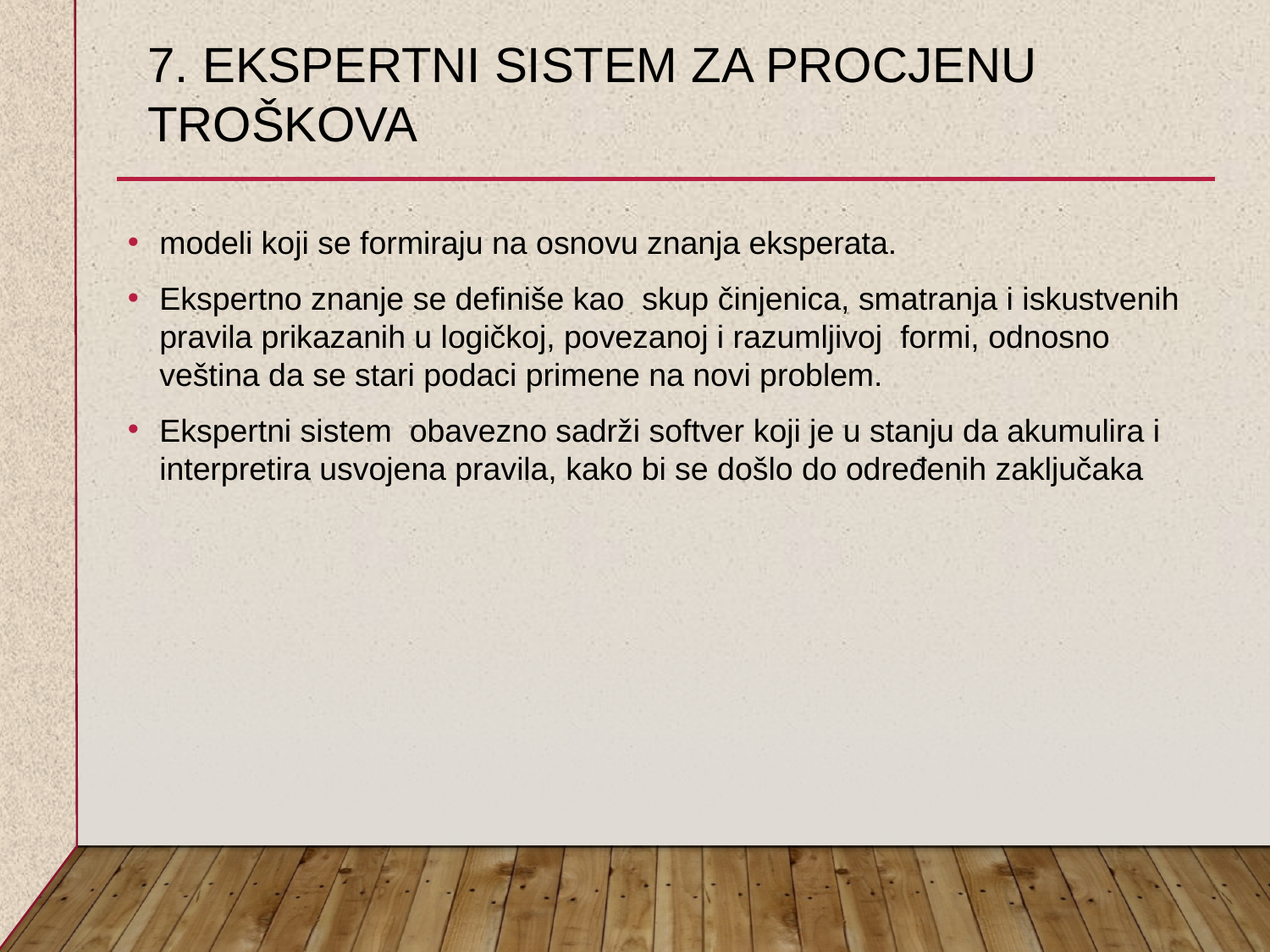

# 7. Ekspertni sistem za procjenu troškova
modeli koji se formiraju na osnovu znanja eksperata.
Ekspertno znanje se definiše kao  skup činjenica, smatranja i iskustvenih pravila prikazanih u logičkoj, povezanoj i razumljivoj  formi, odnosno veština da se stari podaci primene na novi problem.
Ekspertni sistem  obavezno sadrži softver koji je u stanju da akumulira i interpretira usvojena pravila, kako bi se došlo do određenih zaključaka